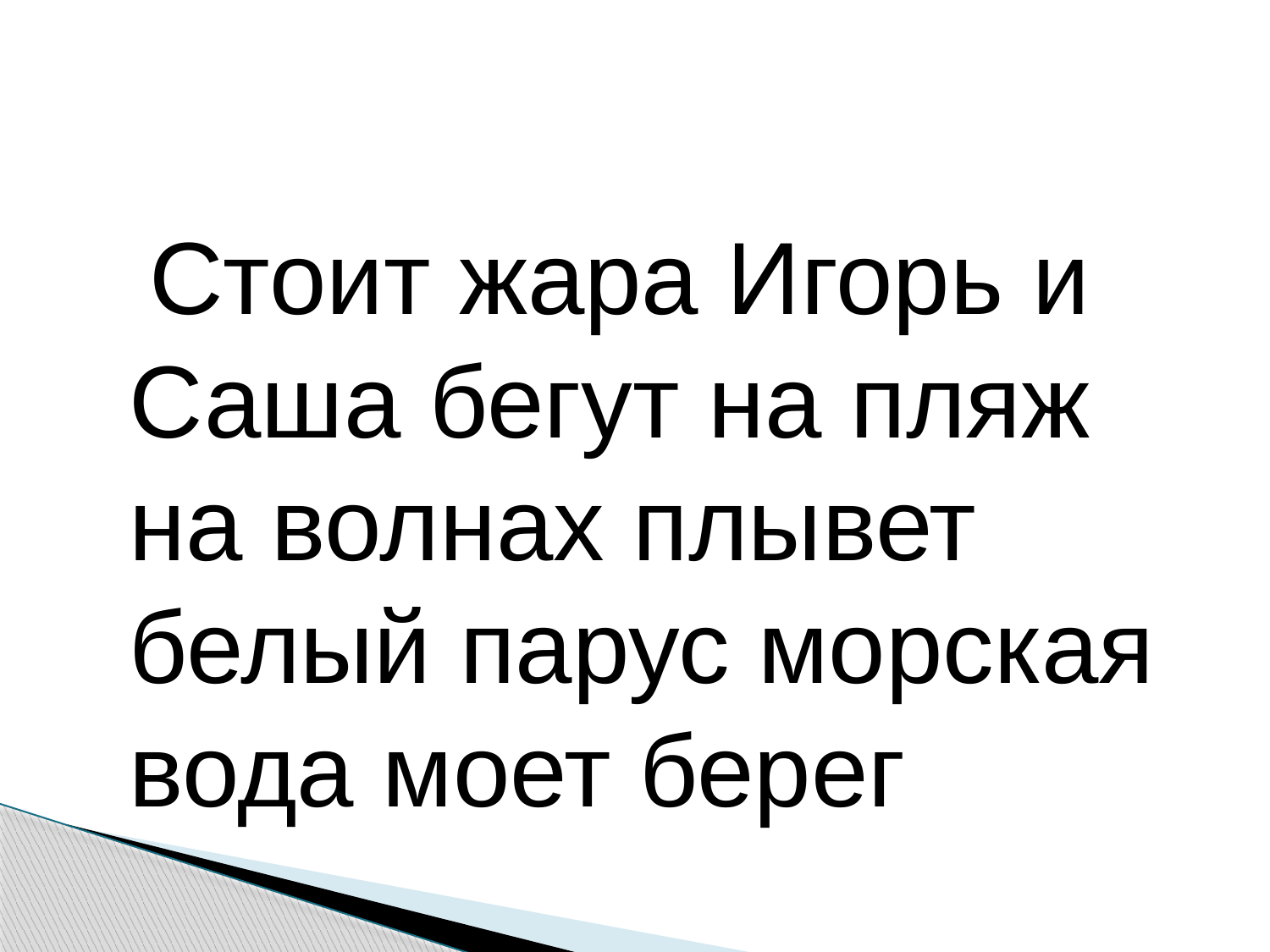

#
  Стоит жара Игорь и Саша бегут на пляж на волнах плывет белый парус морская вода моет берег